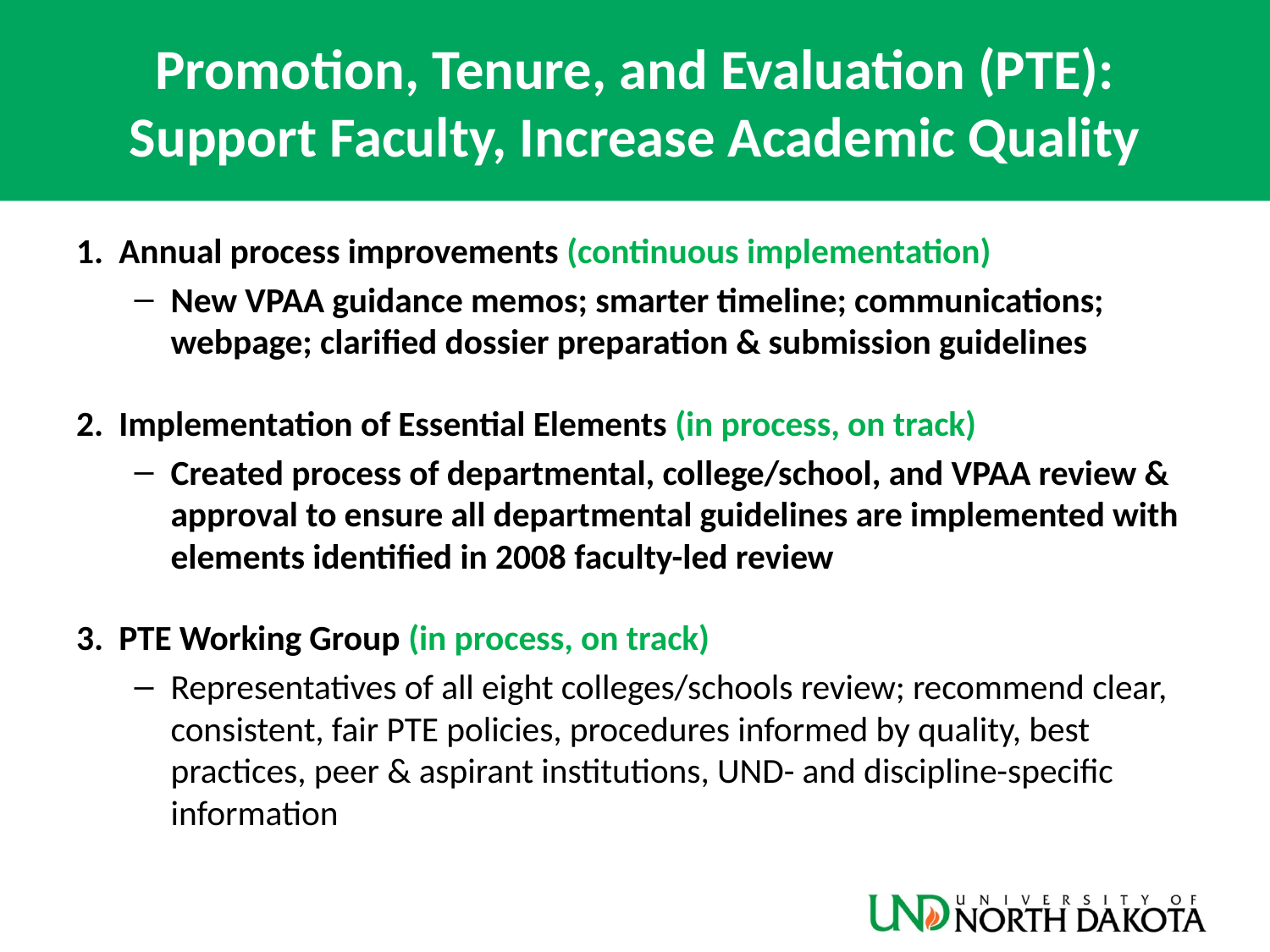

# Promotion, Tenure, and Evaluation (PTE): Support Faculty, Increase Academic Quality
1.  Annual process improvements (continuous implementation)
New VPAA guidance memos; smarter timeline; communications; webpage; clarified dossier preparation & submission guidelines

2.  Implementation of Essential Elements (in process, on track)
Created process of departmental, college/school, and VPAA review & approval to ensure all departmental guidelines are implemented with elements identified in 2008 faculty-led review

3.  PTE Working Group (in process, on track)
Representatives of all eight colleges/schools review; recommend clear, consistent, fair PTE policies, procedures informed by quality, best practices, peer & aspirant institutions, UND- and discipline-specific information